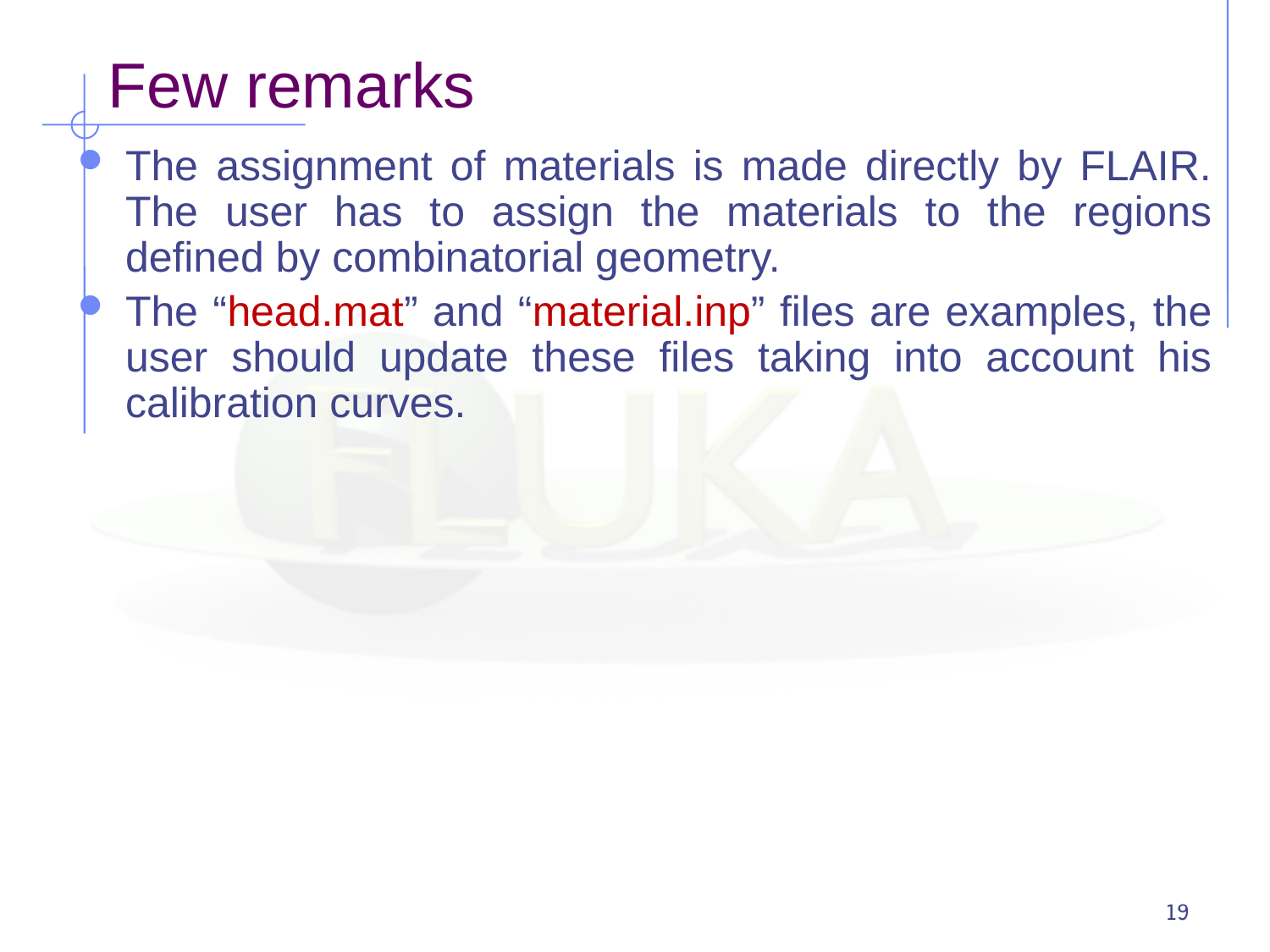

# Few remarks
The assignment of materials is made directly by FLAIR. The user has to assign the materials to the regions defined by combinatorial geometry.
The “head.mat” and “material.inp” files are examples, the user should update these files taking into account his calibration curves.